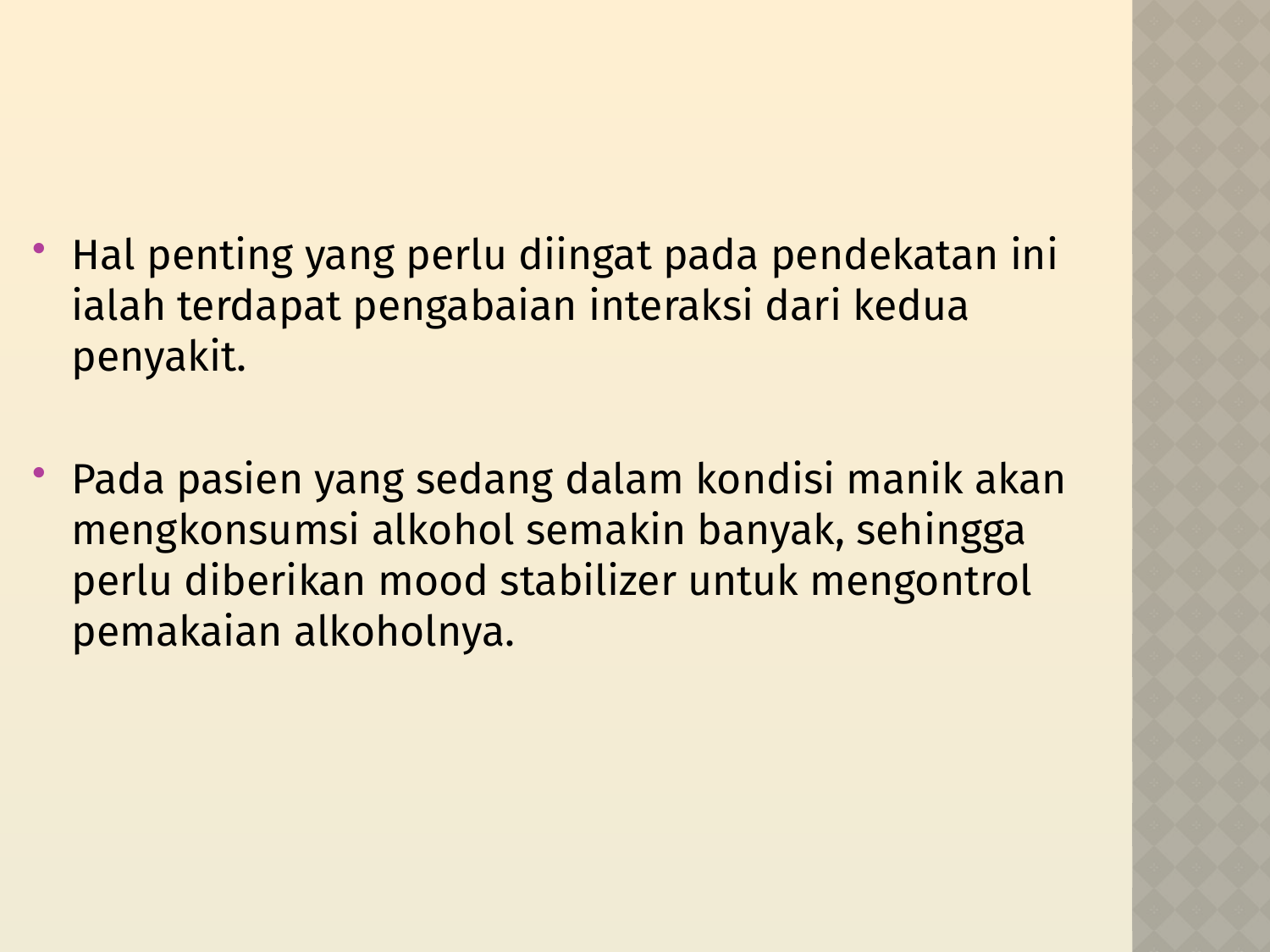

#
Hal penting yang perlu diingat pada pendekatan ini ialah terdapat pengabaian interaksi dari kedua penyakit.

Pada pasien yang sedang dalam kondisi manik akan mengkonsumsi alkohol semakin banyak, sehingga perlu diberikan mood stabilizer untuk mengontrol pemakaian alkoholnya.